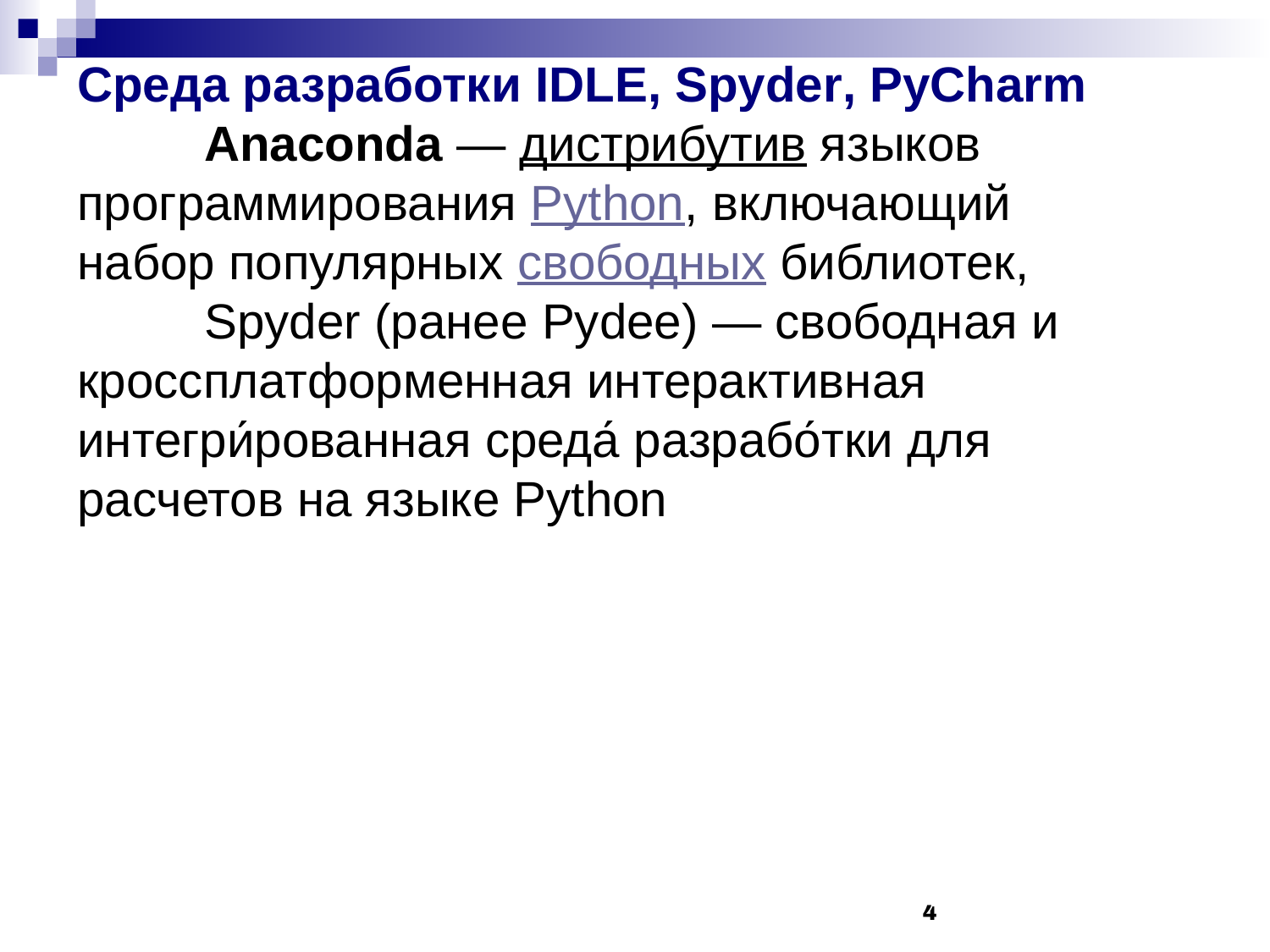

Среда разработки IDLE, Spyder, PyCharm 	Anaconda — дистрибутив языков программирования Python, включающий набор популярных свободных библиотек,
	Spyder (ранее Pydee) — свободная и кроссплатформенная интерактивная интегри́рованная среда́ разрабо́тки для расчетов на языке Python

4